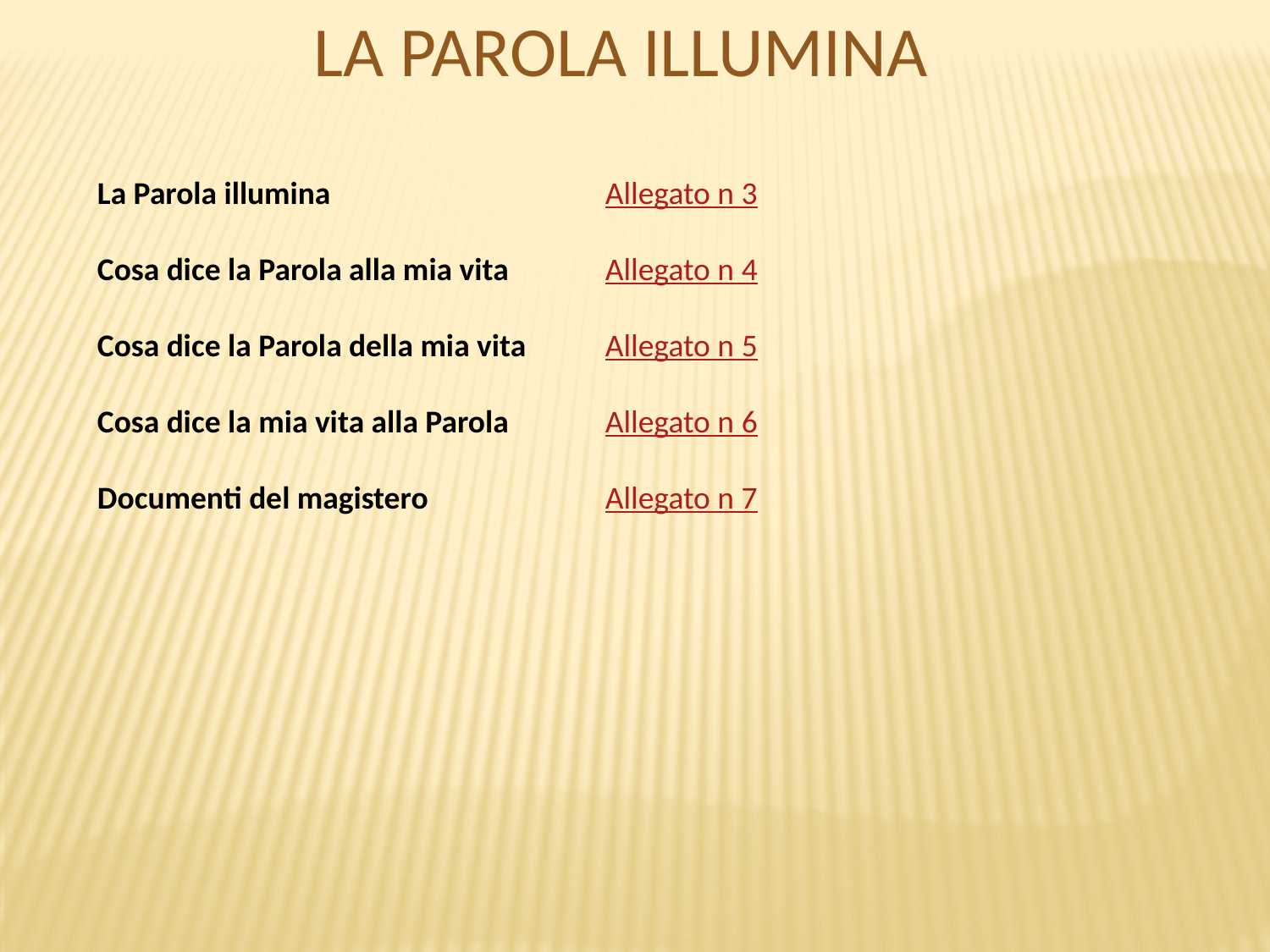

La parola illumina
La Parola illumina			Allegato n 3

Cosa dice la Parola alla mia vita	Allegato n 4

Cosa dice la Parola della mia vita	Allegato n 5

Cosa dice la mia vita alla Parola	Allegato n 6

Documenti del magistero		Allegato n 7